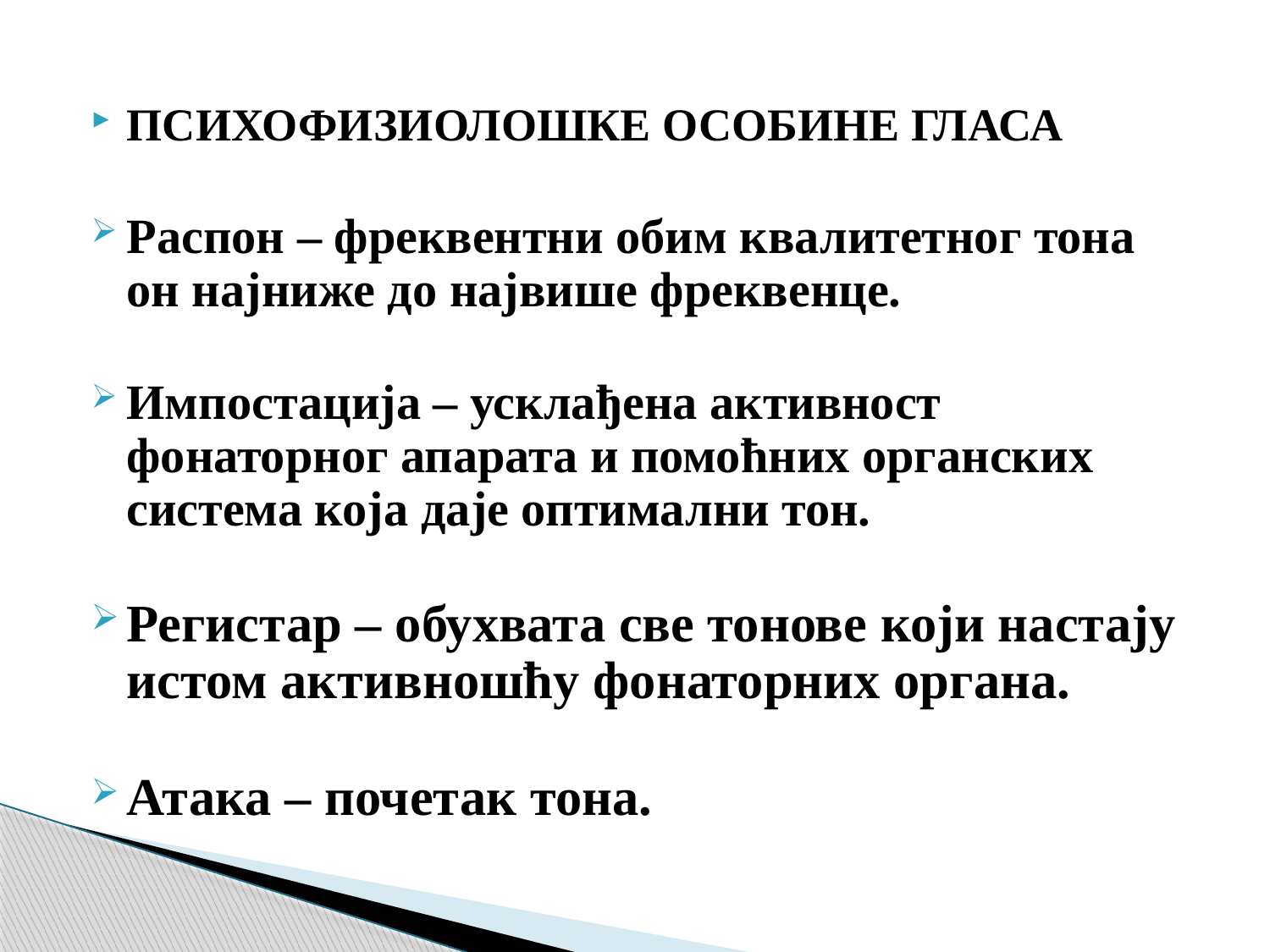

#
ПСИХОФИЗИОЛОШКЕ ОСОБИНЕ ГЛАСА

Распон – фреквентни обим квалитетног тона он најниже до највише фреквенце.

Импостација – усклађена активност фонаторног апарата и помоћних органских система која даје оптимални тон.

Регистар – обухвата све тонове који настају истом активношћу фонаторних органа.

Атака – почетак тона.